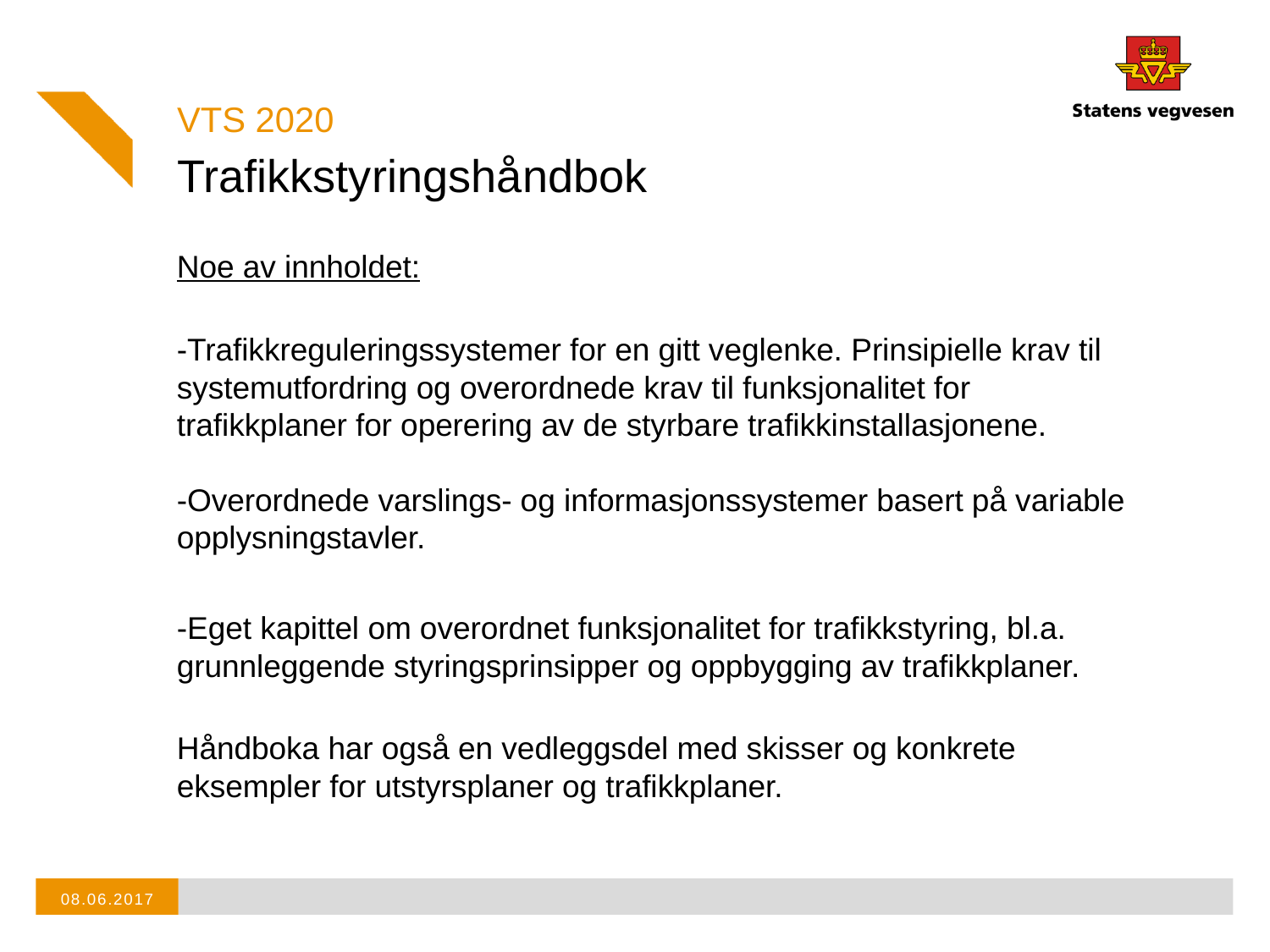

VTS 2020
# Trafikkstyringshåndbok
Noe av innholdet:
-Trafikkreguleringssystemer for en gitt veglenke. Prinsipielle krav til systemutfordring og overordnede krav til funksjonalitet for trafikkplaner for operering av de styrbare trafikkinstallasjonene.
-Overordnede varslings- og informasjonssystemer basert på variable opplysningstavler.

-Eget kapittel om overordnet funksjonalitet for trafikkstyring, bl.a. grunnleggende styringsprinsipper og oppbygging av trafikkplaner.
Håndboka har også en vedleggsdel med skisser og konkrete eksempler for utstyrsplaner og trafikkplaner.
08.06.2017